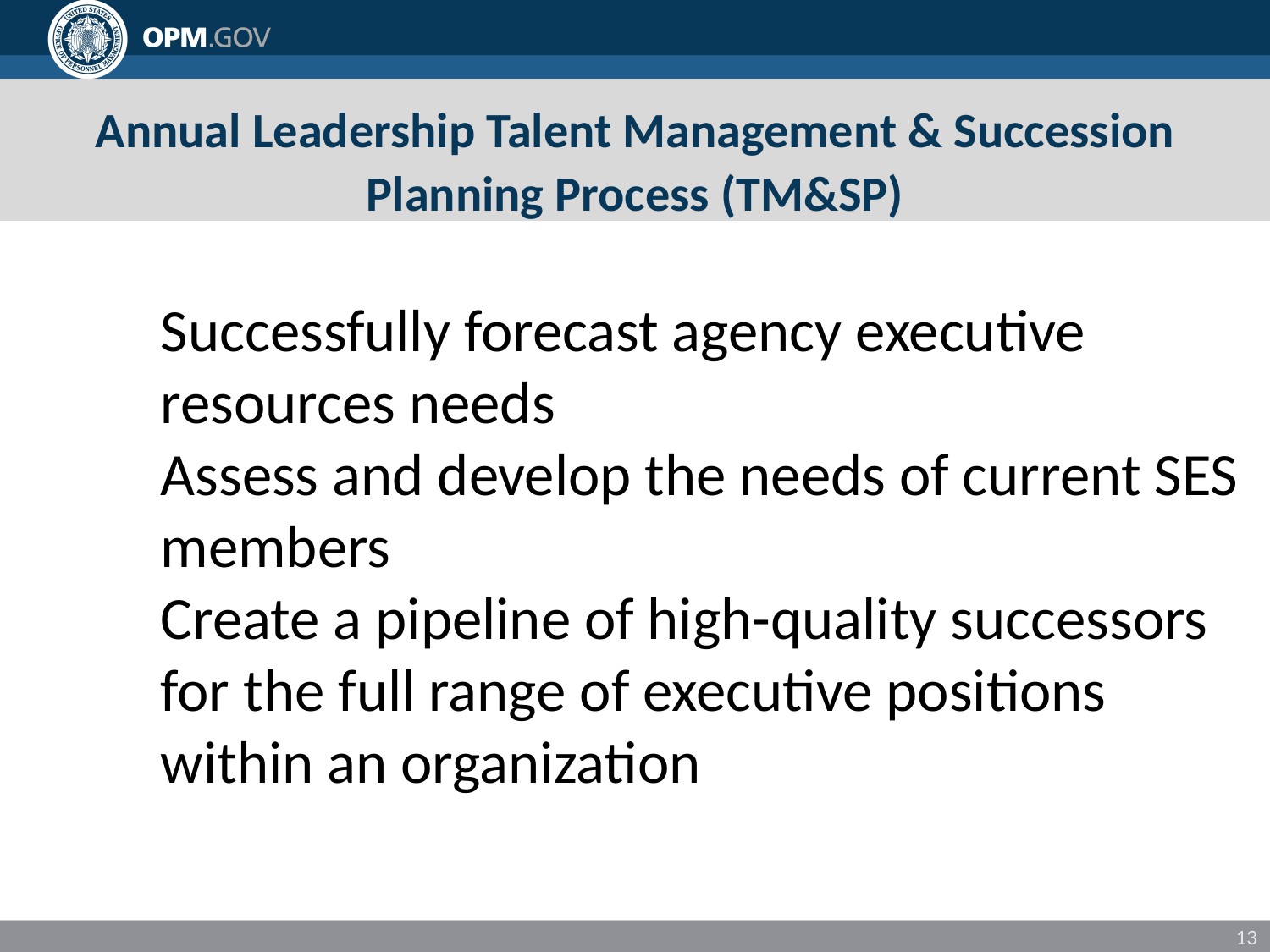

# Annual Leadership Talent Management & Succession Planning Process (TM&SP)
Successfully forecast agency executive resources needs
Assess and develop the needs of current SES members
Create a pipeline of high-quality successors for the full range of executive positions within an organization
13